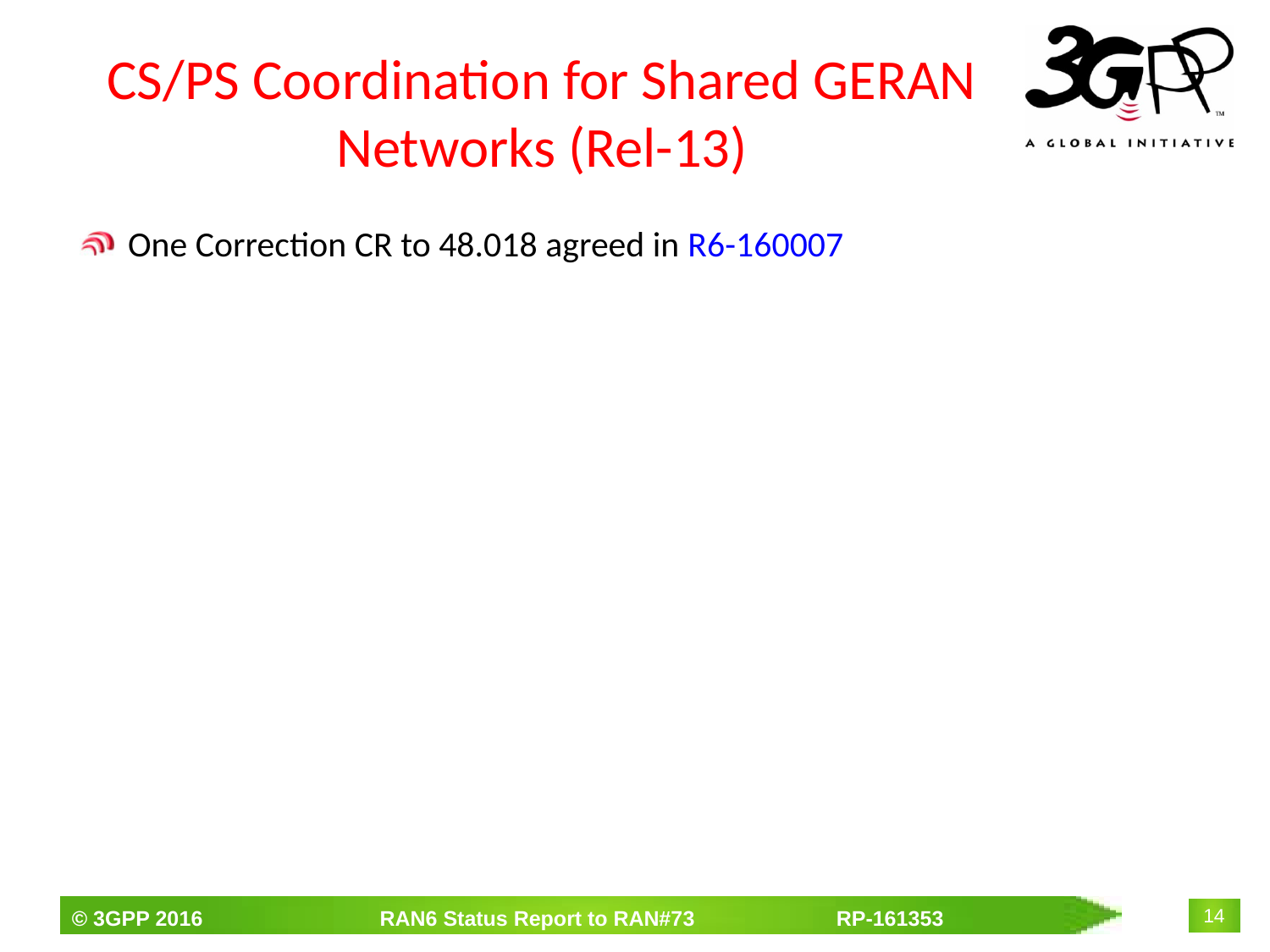

# CS/PS Coordination for Shared GERAN Networks (Rel-13)

One Correction CR to 48.018 agreed in R6-160007